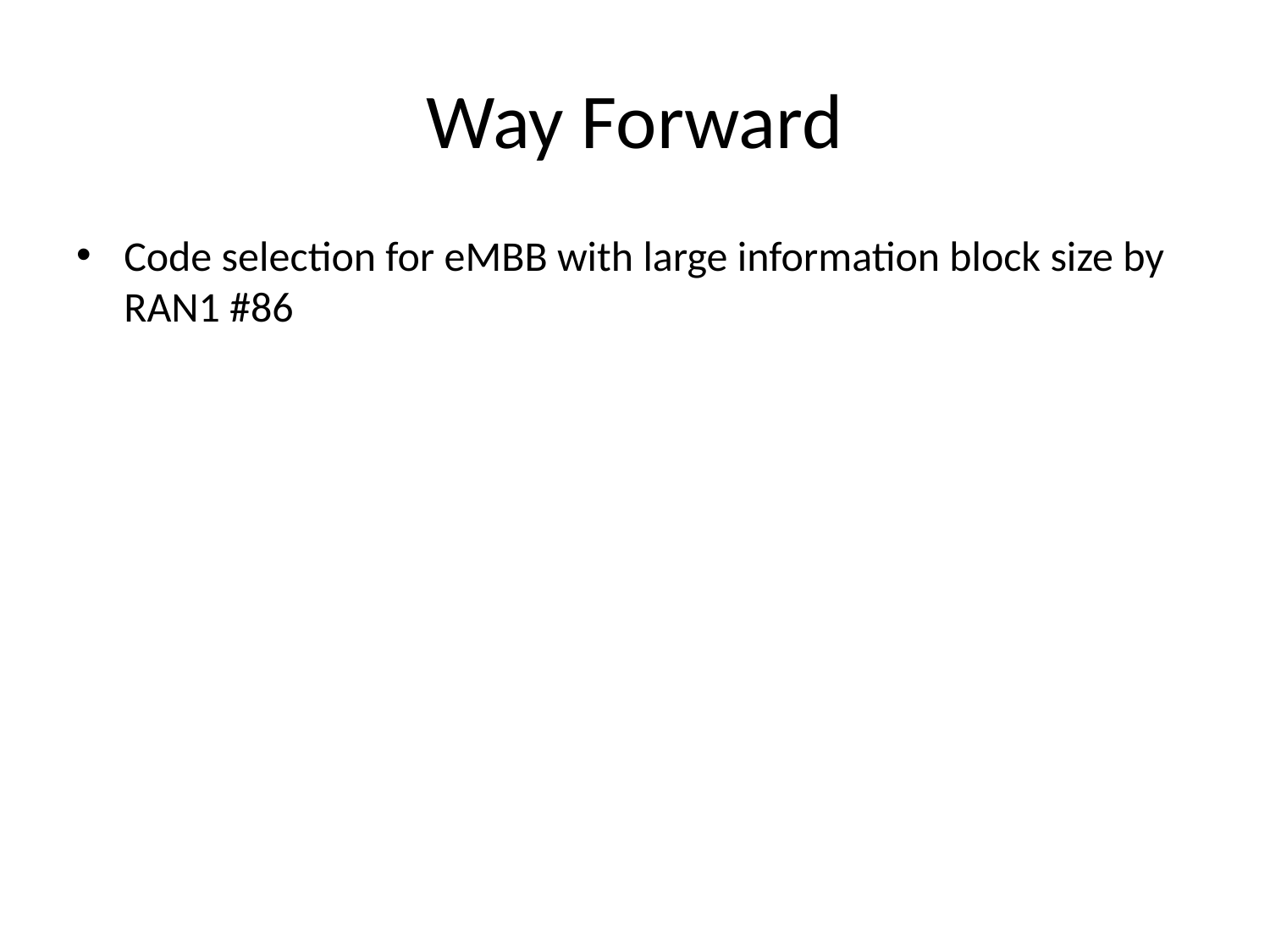

# Way Forward
Code selection for eMBB with large information block size by RAN1 #86